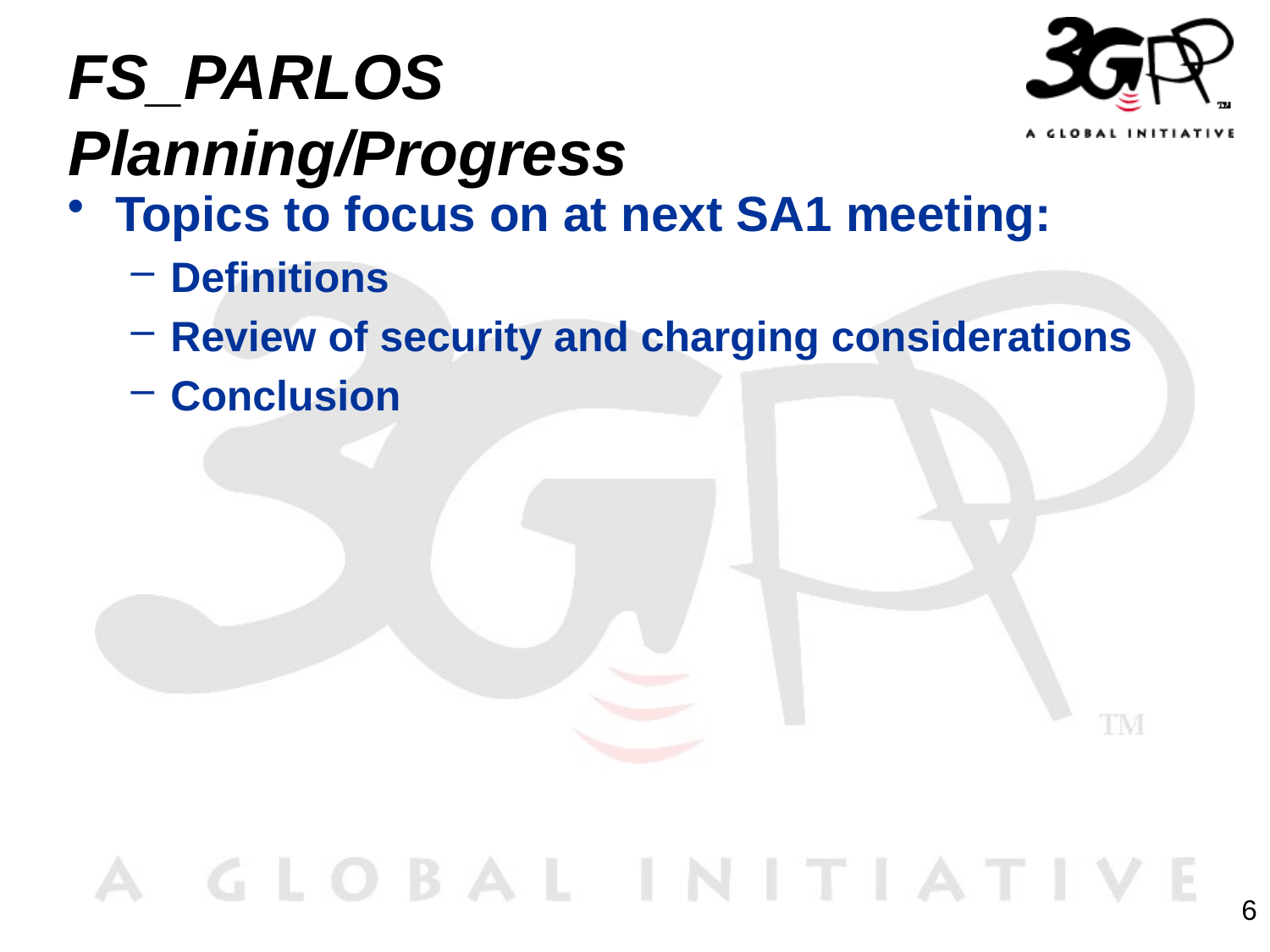

# FS_PARLOS Planning/Progress
Topics to focus on at next SA1 meeting:
Definitions
Review of security and charging considerations
Conclusion
6